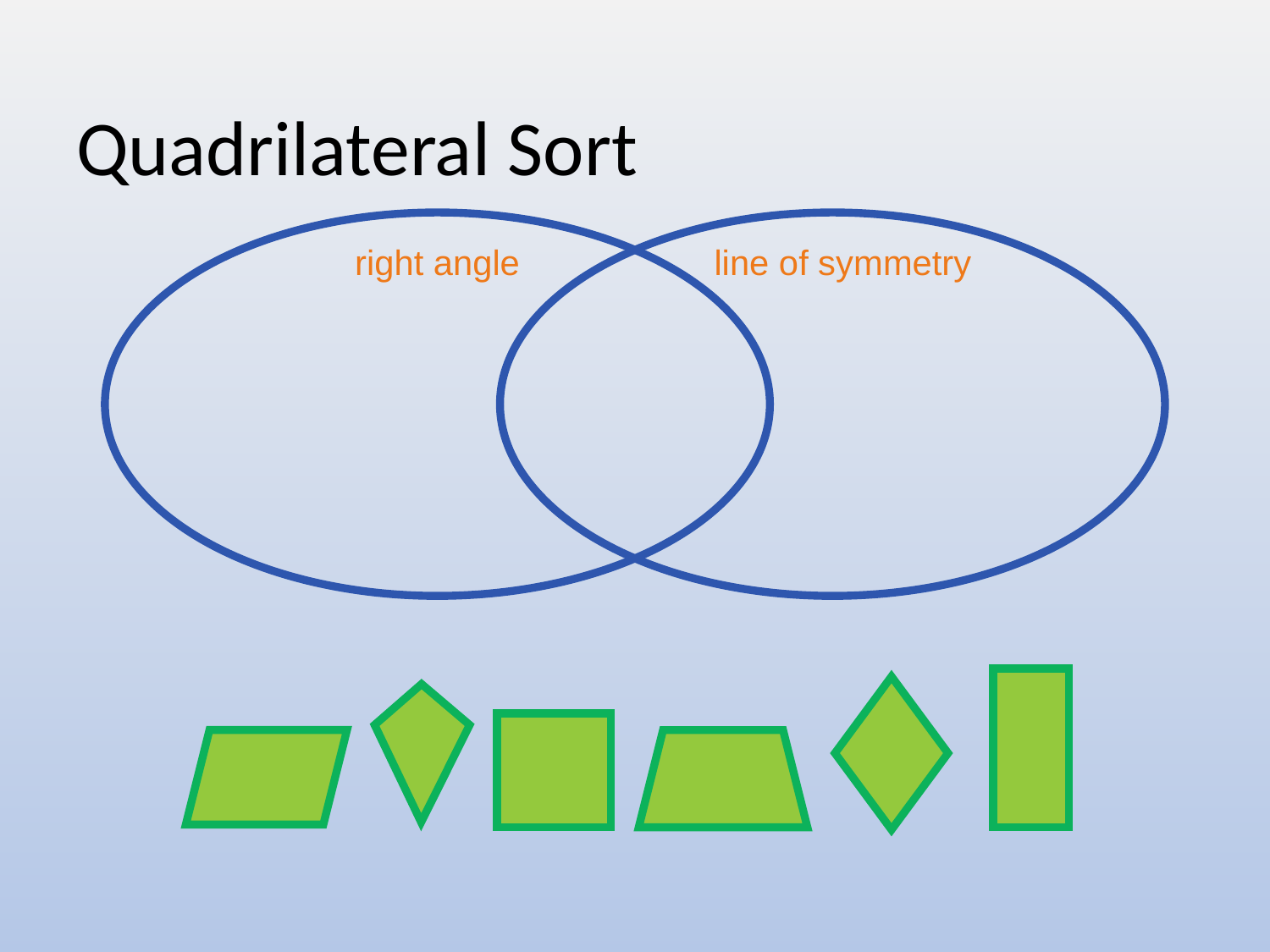

# Quadrilateral Sort

right angle
line of symmetry